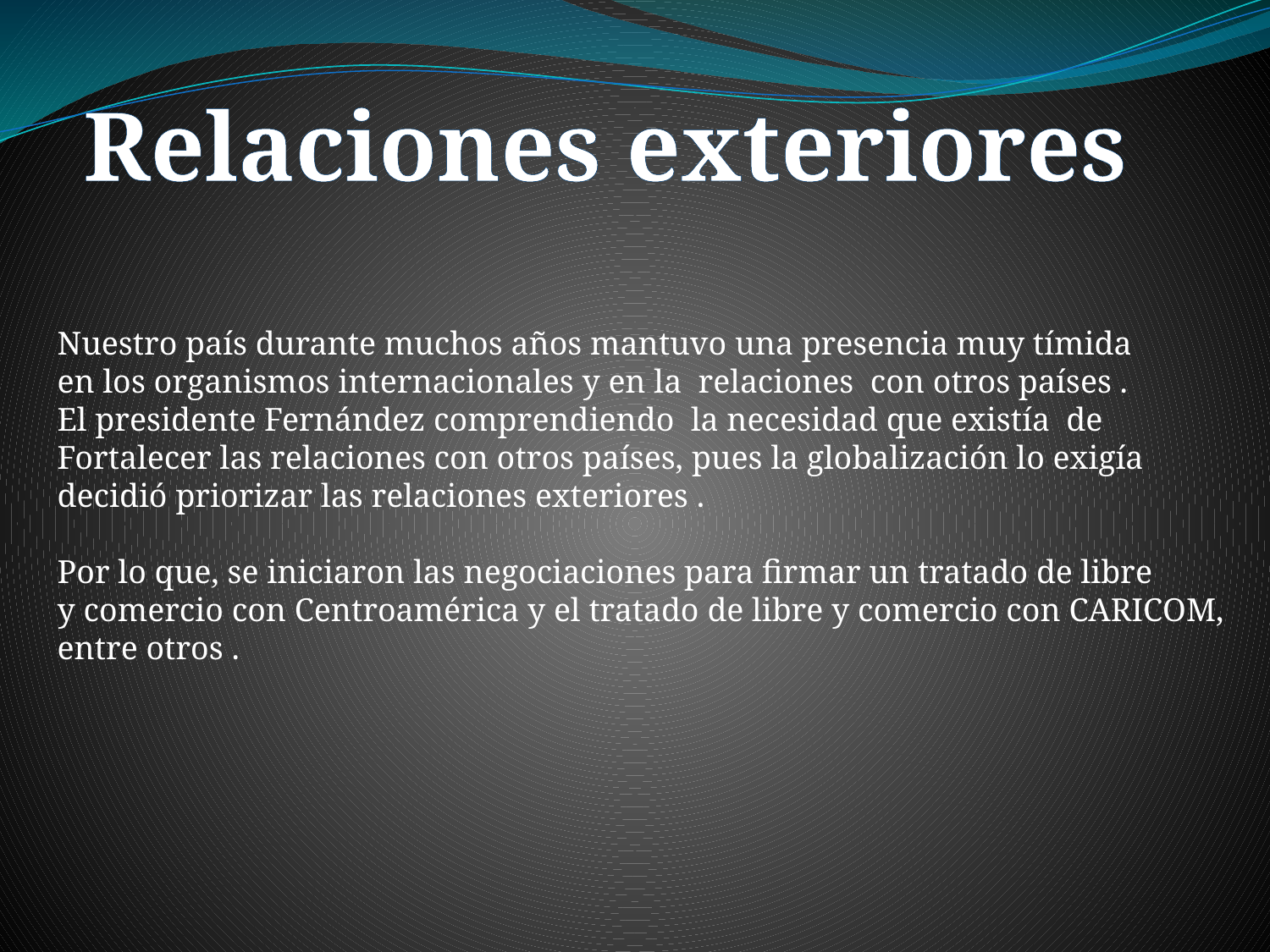

Relaciones exteriores
Nuestro país durante muchos años mantuvo una presencia muy tímida
en los organismos internacionales y en la  relaciones  con otros países .
El presidente Fernández comprendiendo  la necesidad que existía  de
Fortalecer las relaciones con otros países, pues la globalización lo exigía
decidió priorizar las relaciones exteriores .

Por lo que, se iniciaron las negociaciones para firmar un tratado de libre
y comercio con Centroamérica y el tratado de libre y comercio con CARICOM,
entre otros .